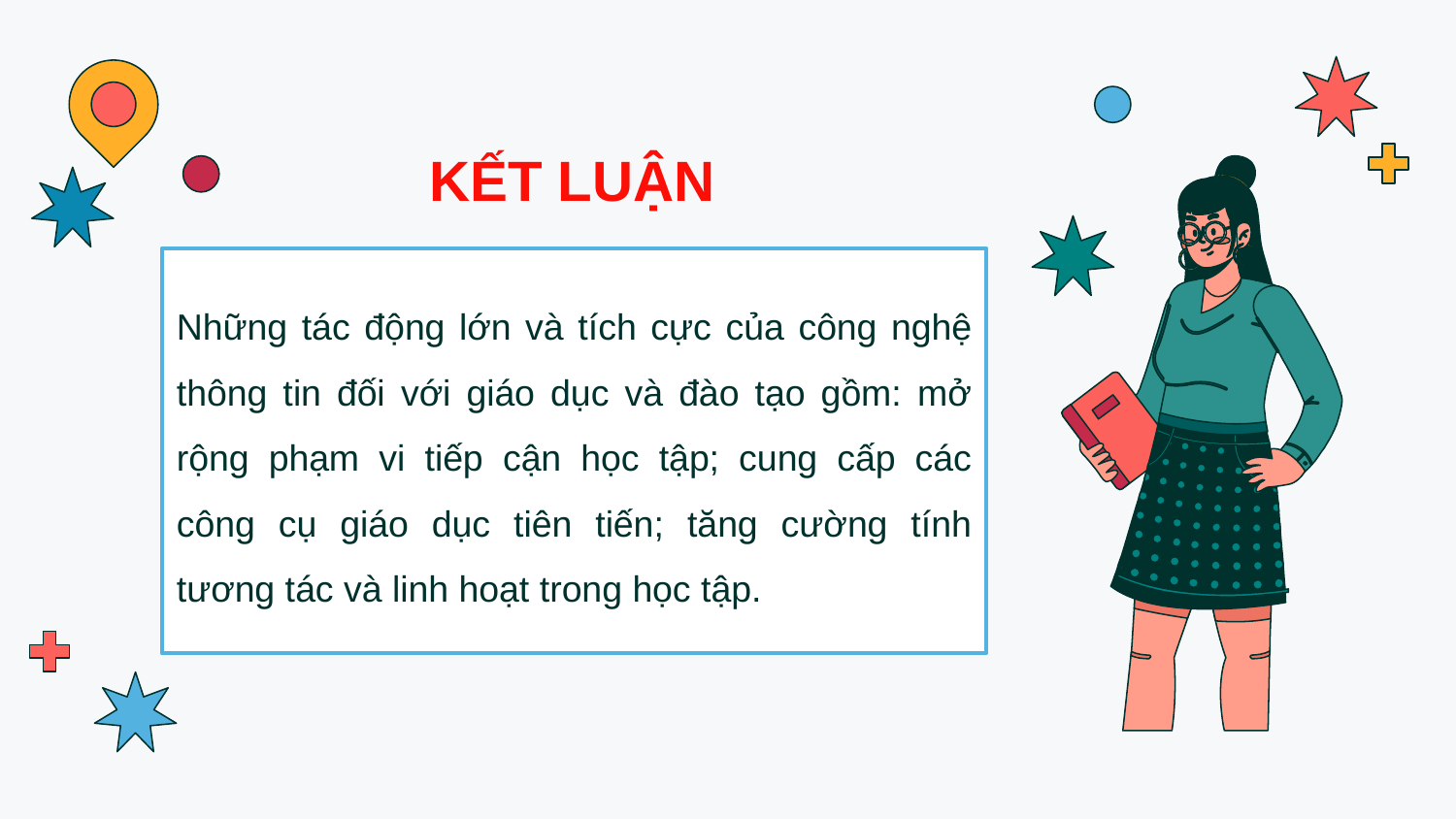

# KẾT LUẬN

Những tác động lớn và tích cực của công nghệ thông tin đối với giáo dục và đào tạo gồm: mở rộng phạm vi tiếp cận học tập; cung cấp các công cụ giáo dục tiên tiến; tăng cường tính tương tác và linh hoạt trong học tập.